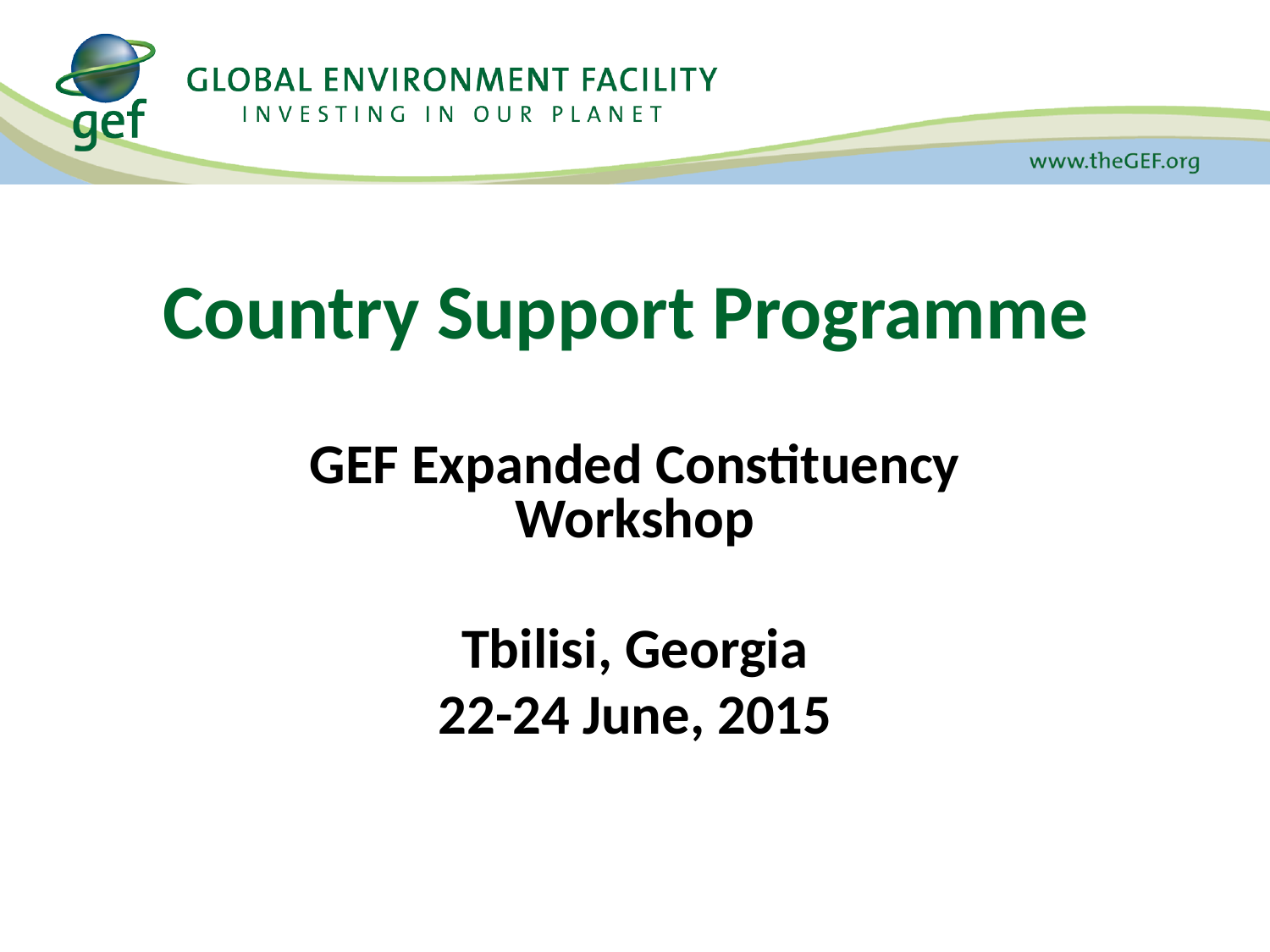

# Country Support Programme
GEF Expanded Constituency Workshop

Tbilisi, Georgia
22-24 June, 2015